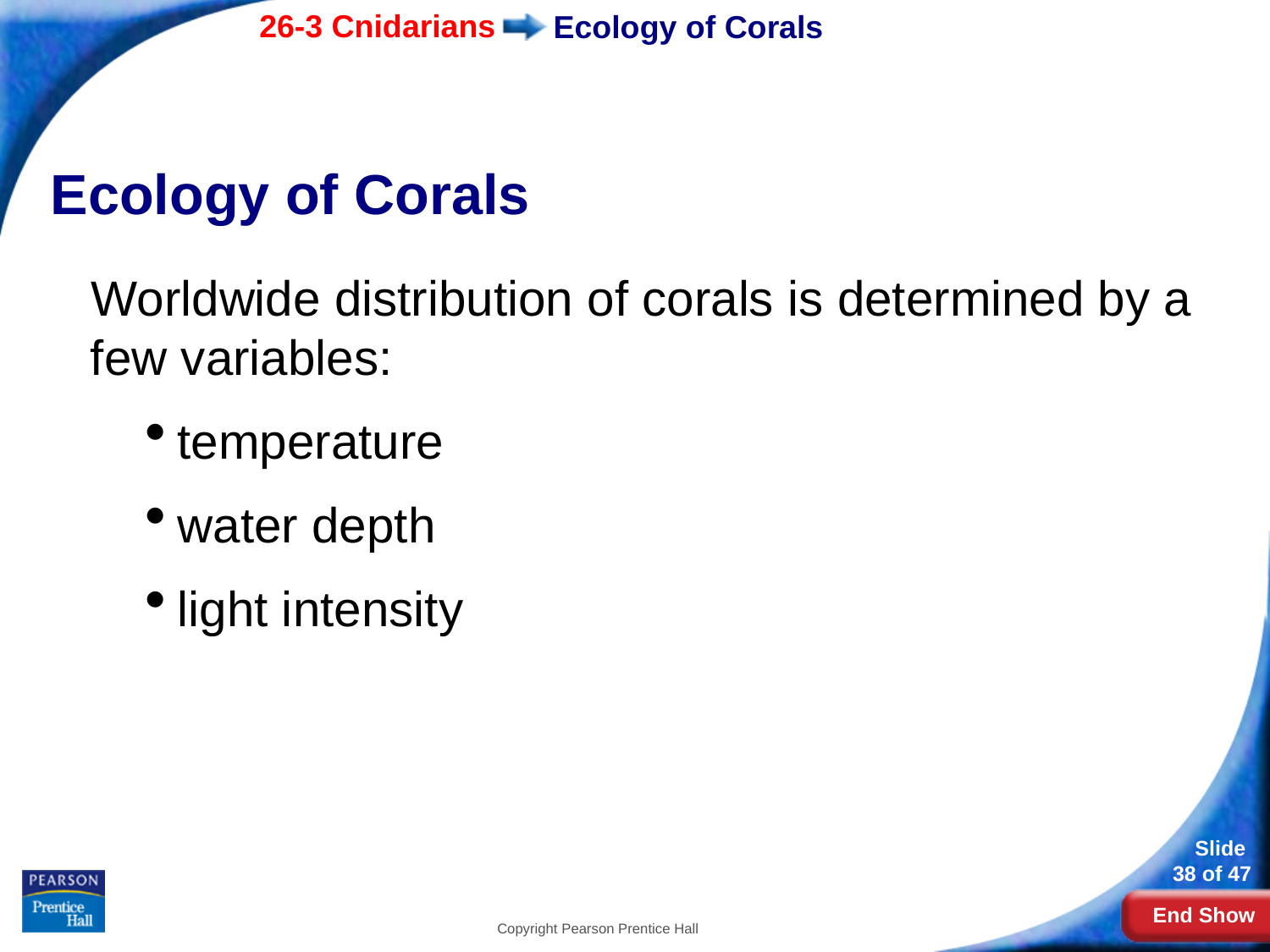

# Ecology of Corals
Ecology of Corals
Worldwide distribution of corals is determined by a few variables:
temperature
water depth
light intensity
Copyright Pearson Prentice Hall